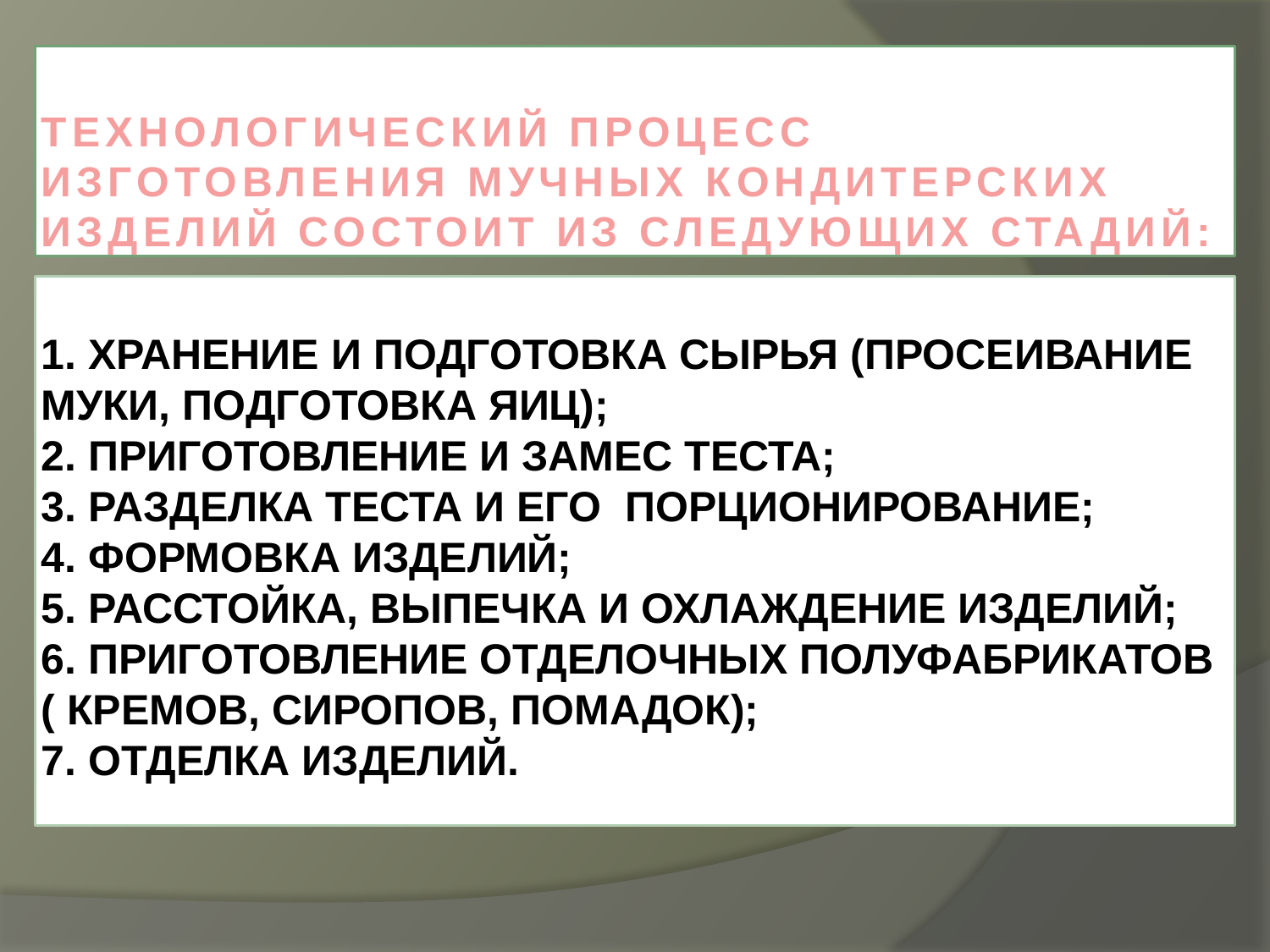

ТЕХНОЛОГИЧЕСКИЙ ПРОЦЕСС ИЗГОТОВЛЕНИЯ МУЧНЫХ КОНДИТЕРСКИХ ИЗДЕЛИЙ СОСТОИТ ИЗ СЛЕДУЮЩИХ СТАДИЙ:

# 1. ХРАНЕНИЕ И ПОДГОТОВКА СЫРЬЯ (ПРОСЕИВАНИЕ МУКИ, ПОДГОТОВКА ЯИЦ); 2. ПРИГОТОВЛЕНИЕ И ЗАМЕС ТЕСТА; 3. РАЗДЕЛКА ТЕСТА И ЕГО  ПОРЦИОНИРОВАНИЕ; 4. ФОРМОВКА ИЗДЕЛИЙ; 5. РАССТОЙКА, ВЫПЕЧКА И ОХЛАЖДЕНИЕ ИЗДЕЛИЙ; 6. ПРИГОТОВЛЕНИЕ ОТДЕЛОЧНЫХ ПОЛУФАБРИКАТОВ ( КРЕМОВ, СИРОПОВ, ПОМАДОК); 7. ОТДЕЛКА ИЗДЕЛИЙ.